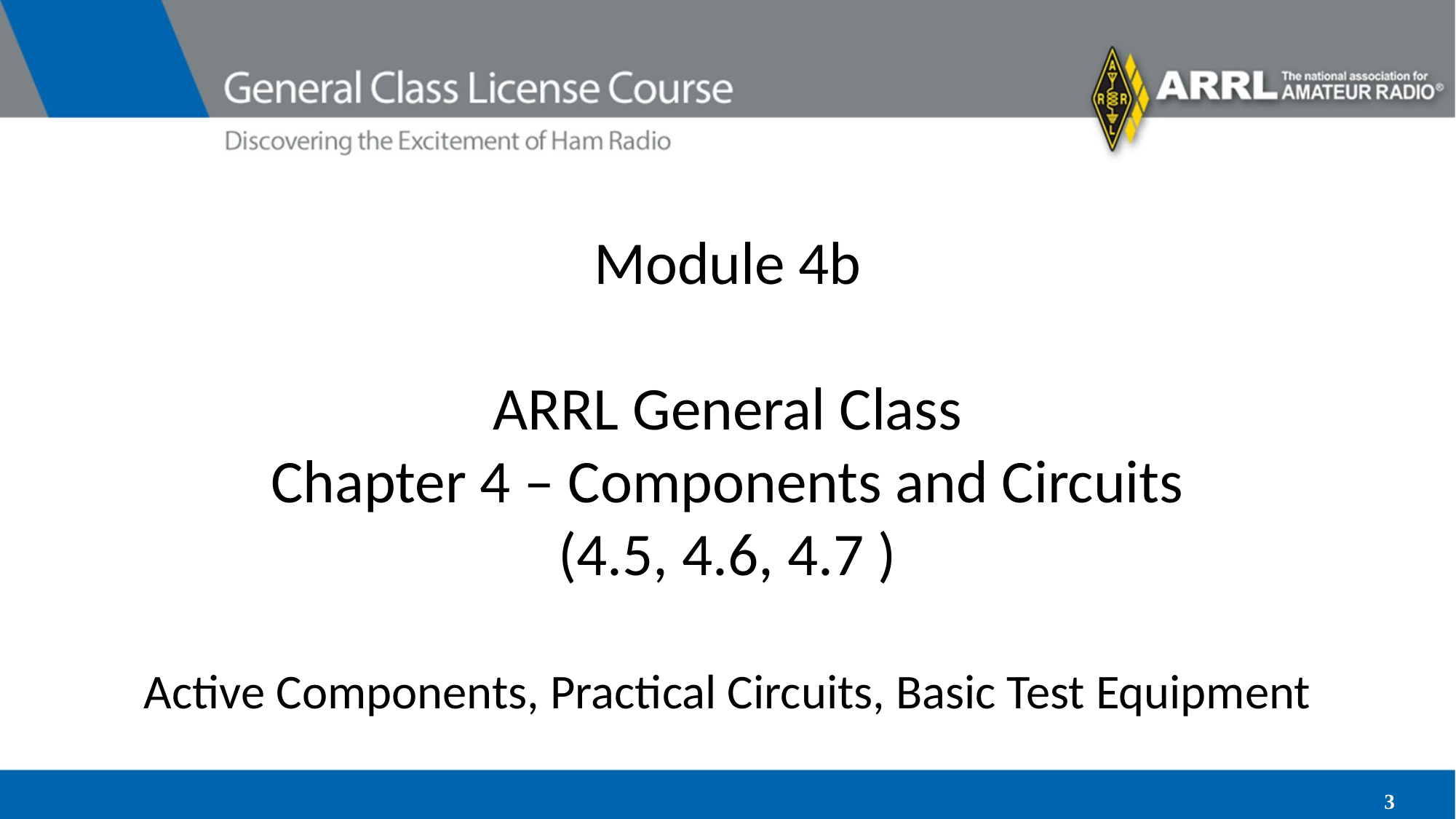

# Module 4b ARRL General Class Chapter 4 – Components and Circuits (4.5, 4.6, 4.7 ) Active Components, Practical Circuits, Basic Test Equipment